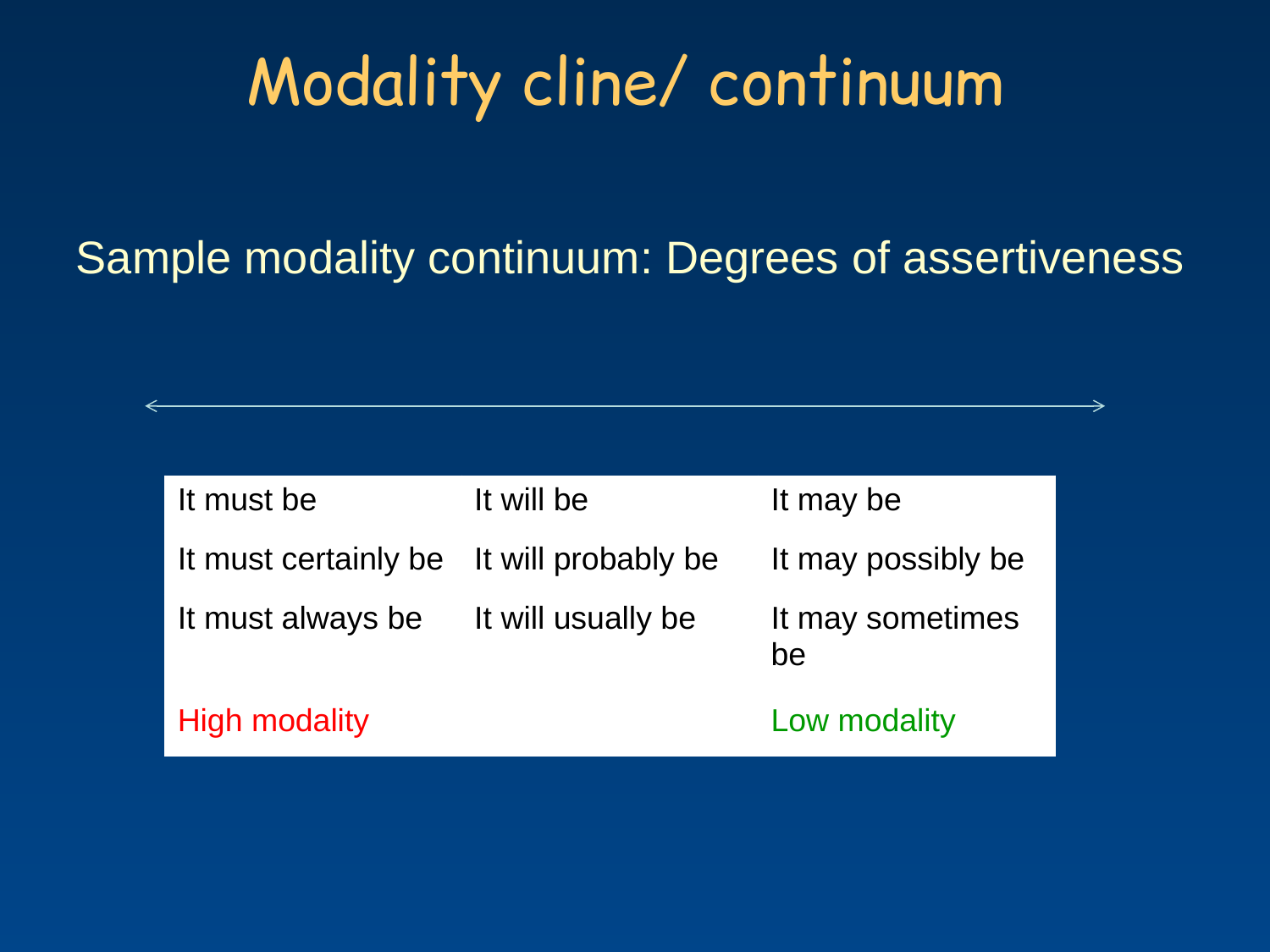

Modality cline/ continuum
Sample modality continuum: Degrees of assertiveness

| It must be | It will be | It may be |
| --- | --- | --- |
| It must certainly be | It will probably be | It may possibly be |
| It must always be | It will usually be | It may sometimes be |
| High modality |  | Low modality |